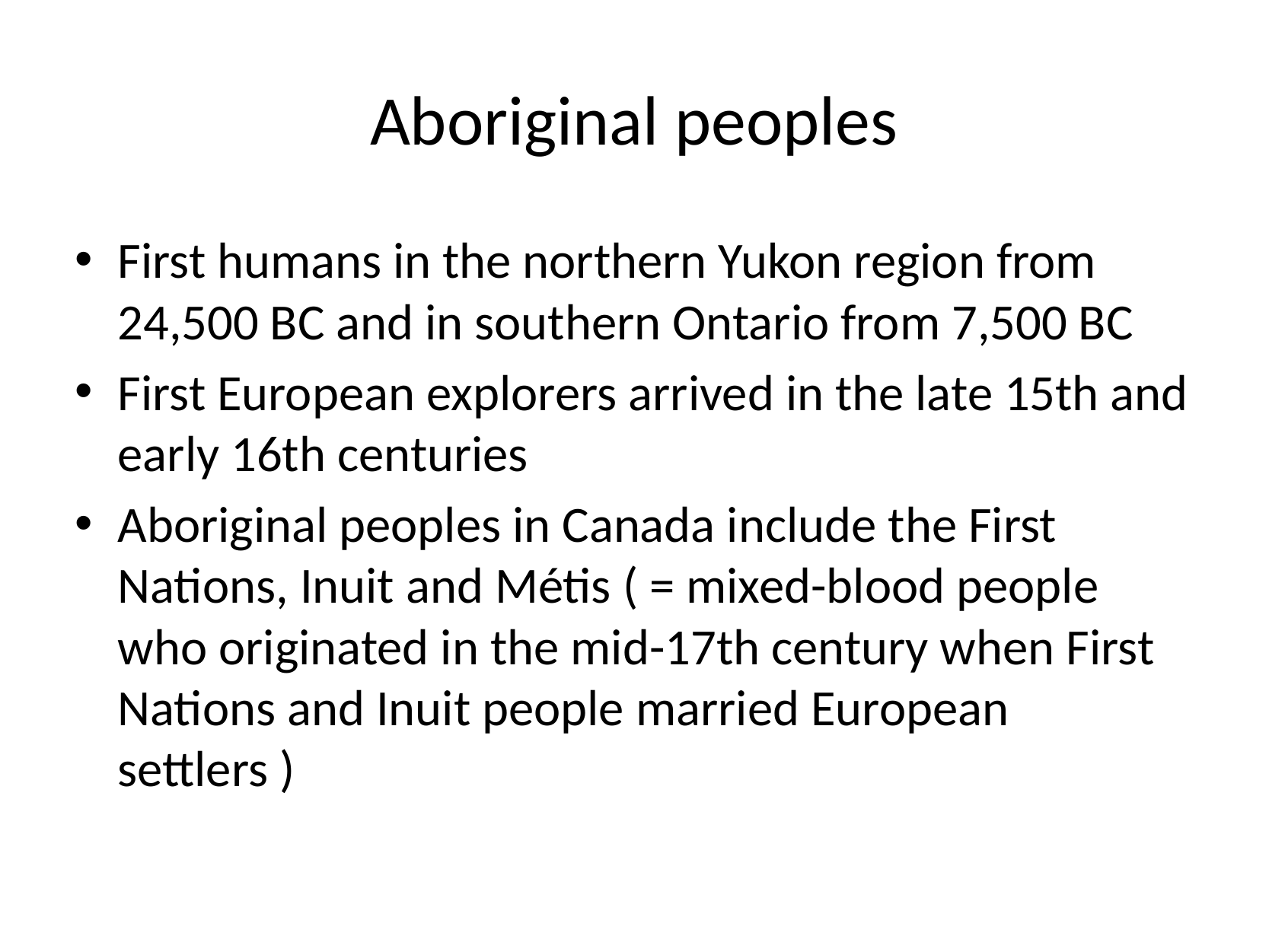

# Aboriginal peoples
First humans in the northern Yukon region from 24,500 BC and in southern Ontario from 7,500 BC
First European explorers arrived in the late 15th and early 16th centuries
Aboriginal peoples in Canada include the First Nations, Inuit and Métis ( = mixed-blood people who originated in the mid-17th century when First Nations and Inuit people married European settlers )